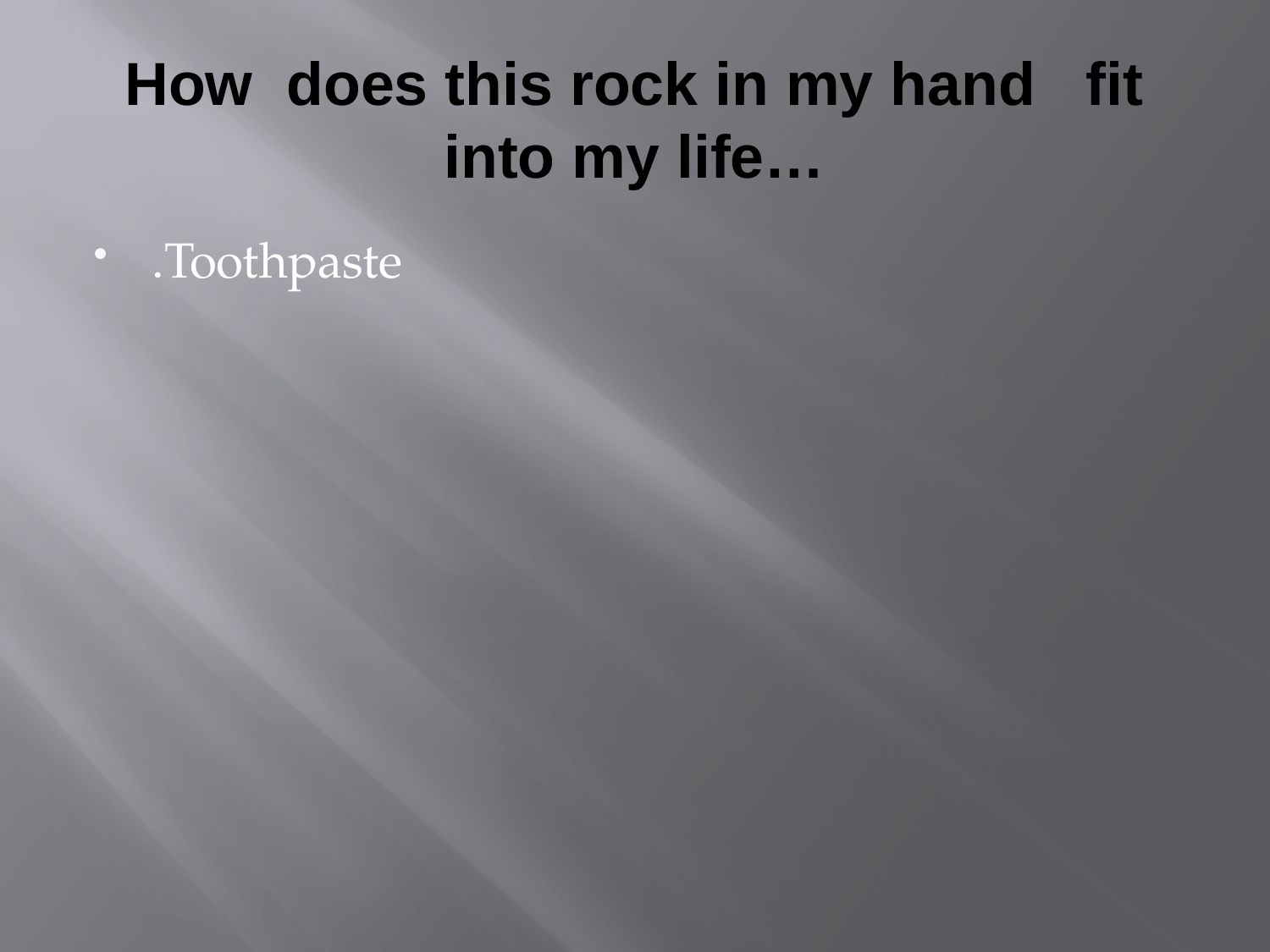

# How  does this rock in my hand   fit into my life…
.Toothpaste